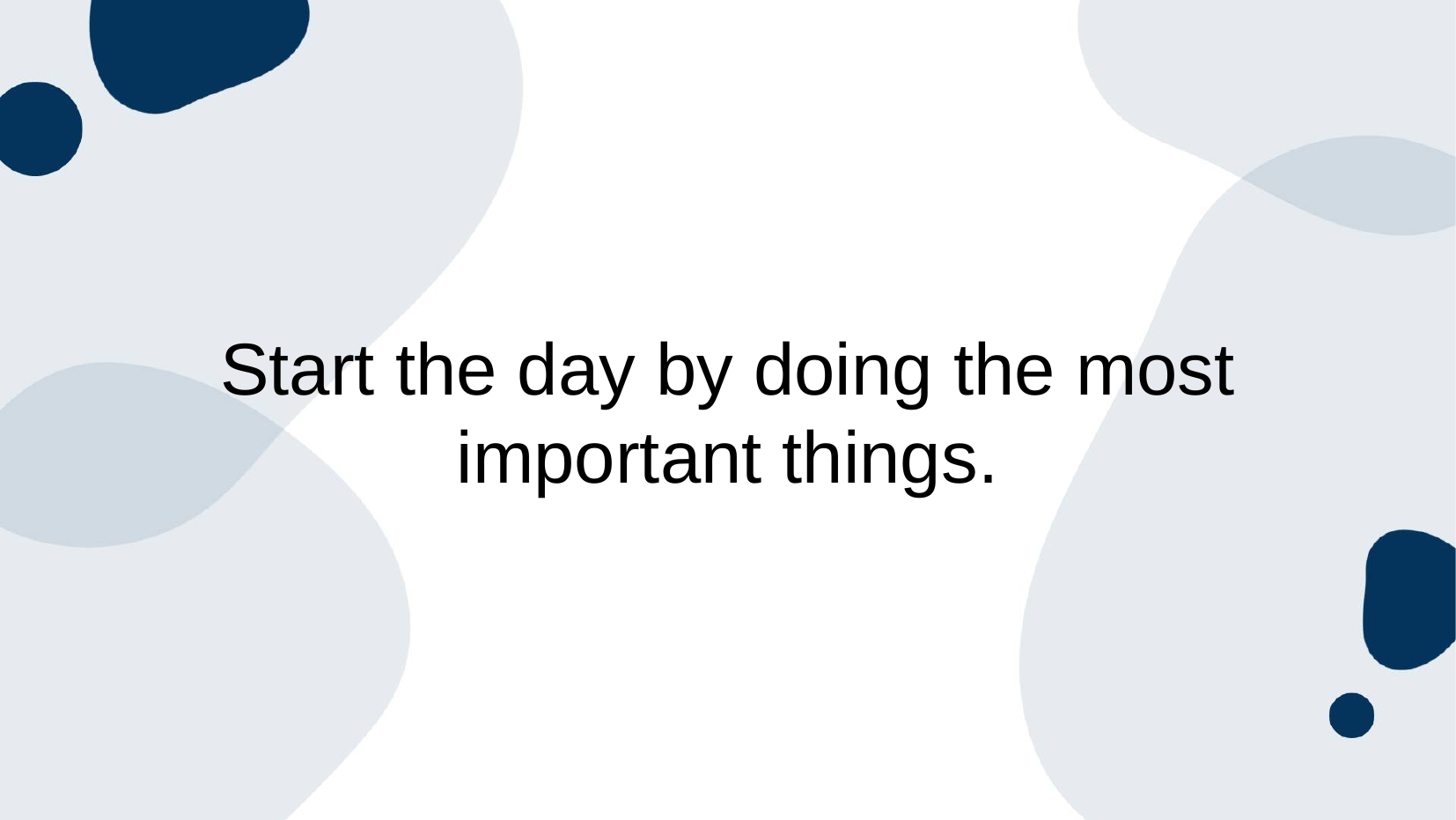

Start the day by doing the most important things.